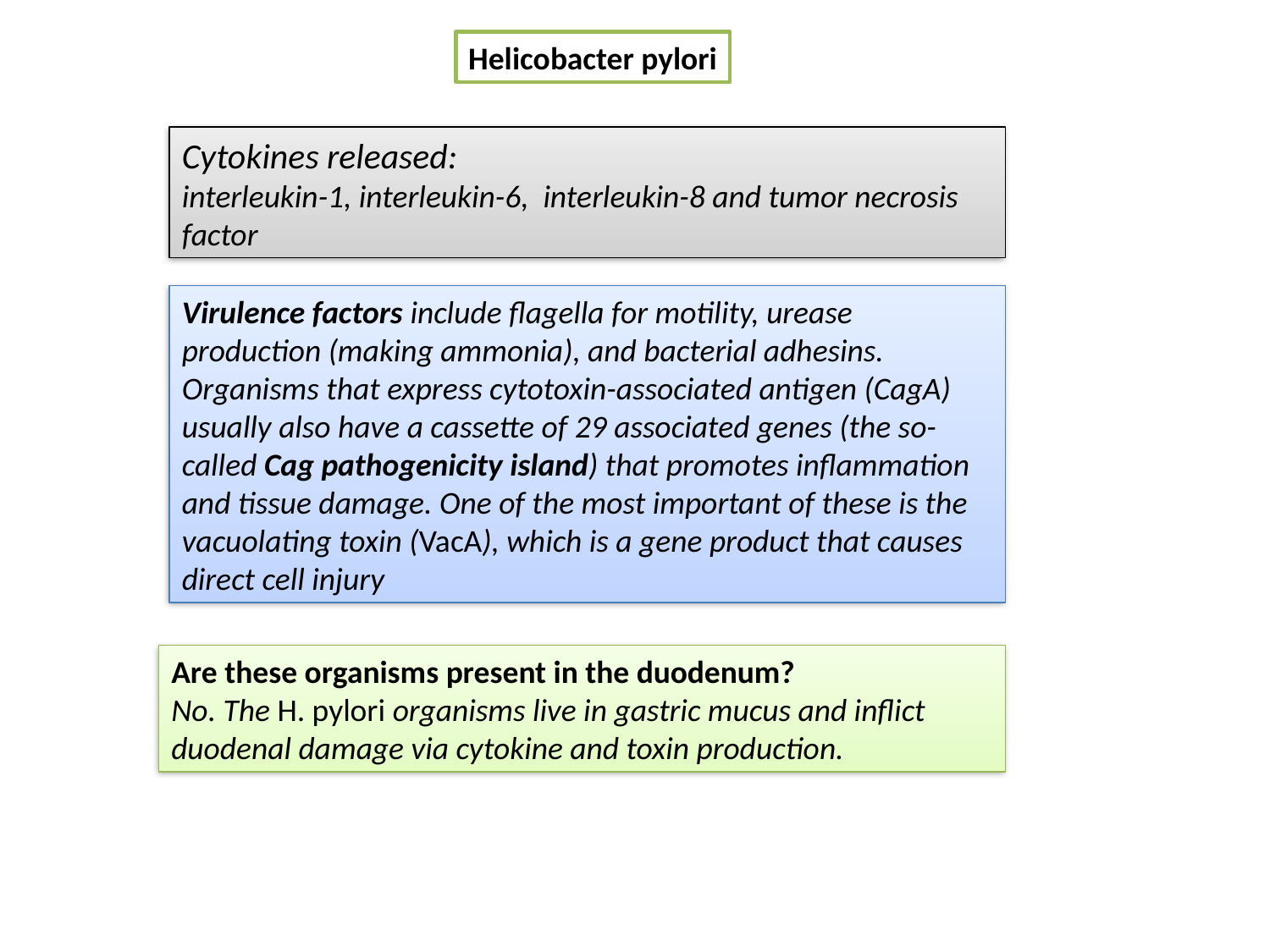

Helicobacter pylori
Cytokines released:
interleukin-1, interleukin-6,  interleukin-8 and tumor necrosis factor
Virulence factors include flagella for motility, urease production (making ammonia), and bacterial adhesins. Organisms that express cytotoxin-associated antigen (CagA) usually also have a cassette of 29 associated genes (the so-called Cag pathogenicity island) that promotes inflammation and tissue damage. One of the most important of these is the vacuolating toxin (VacA), which is a gene product that causes direct cell injury
Are these organisms present in the duodenum?
No. The H. pylori organisms live in gastric mucus and inflict duodenal damage via cytokine and toxin production.